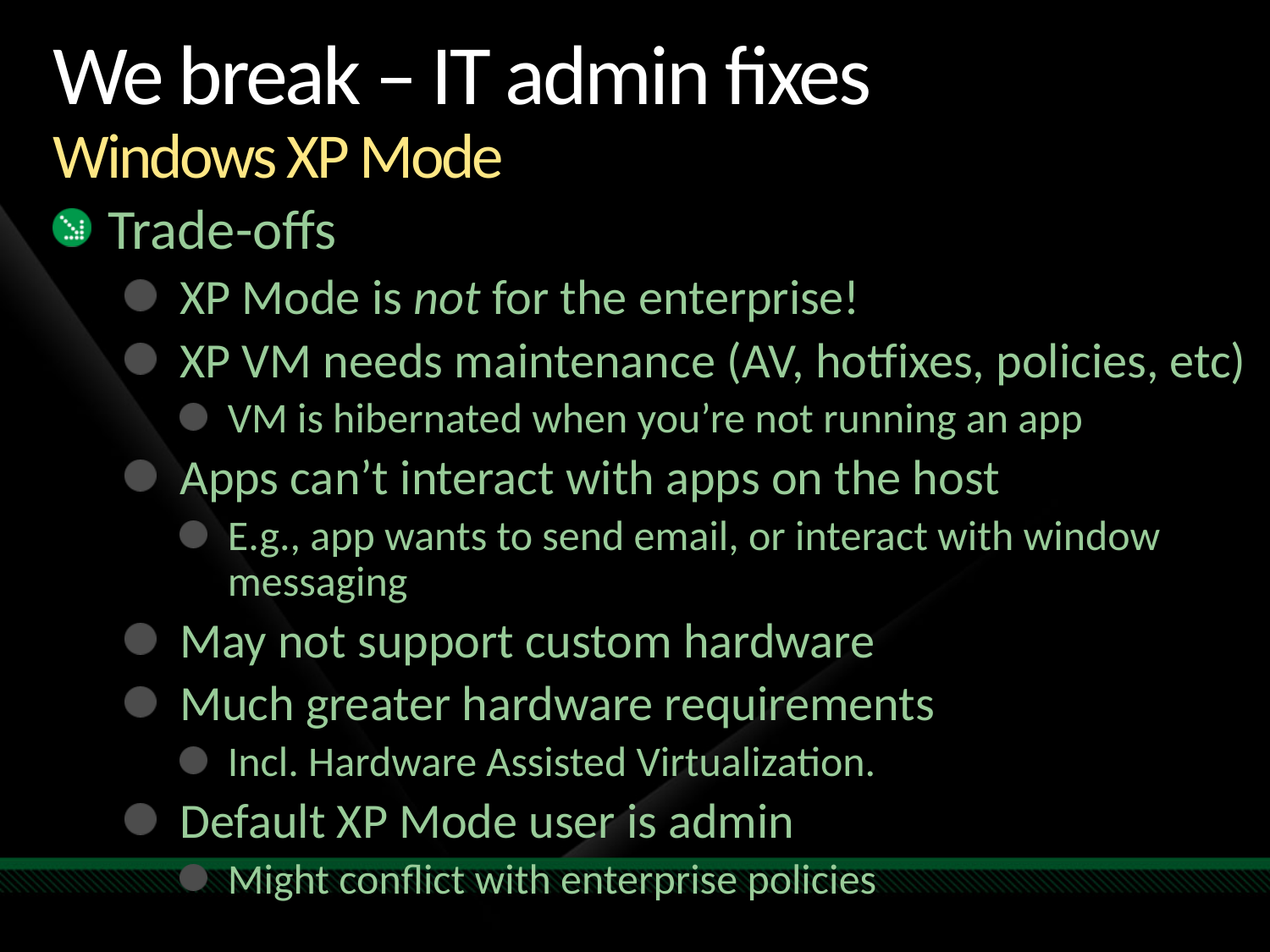

# We break – IT admin fixes Windows XP Mode
Trade-offs
XP Mode is not for the enterprise!
XP VM needs maintenance (AV, hotfixes, policies, etc)
VM is hibernated when you’re not running an app
Apps can’t interact with apps on the host
E.g., app wants to send email, or interact with window messaging
May not support custom hardware
Much greater hardware requirements
Incl. Hardware Assisted Virtualization.
Default XP Mode user is admin
Might conflict with enterprise policies